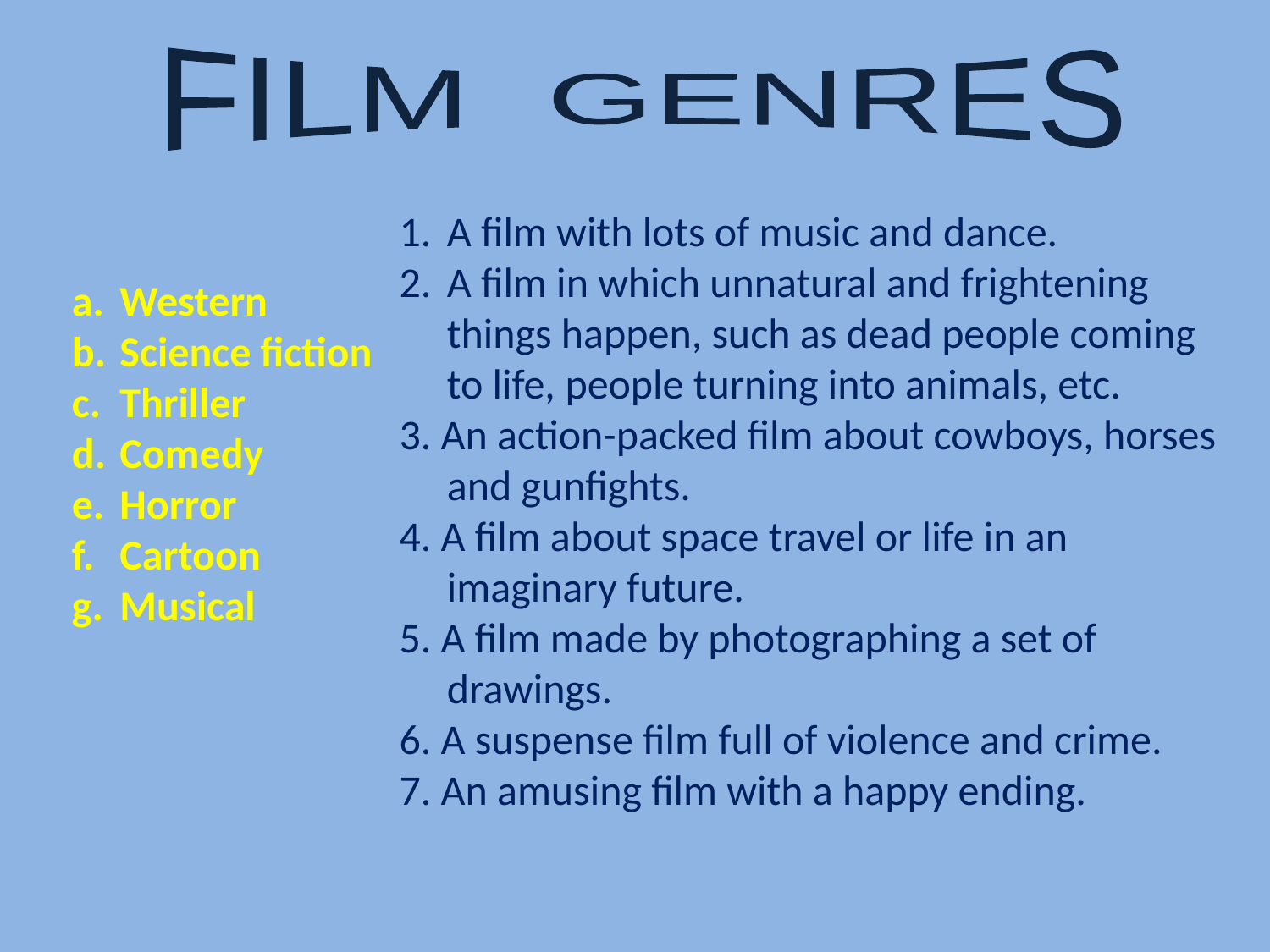

FILM  GENRES
A film with lots of music and dance.
A film in which unnatural and frightening things happen, such as dead people coming to life, people turning into animals, etc.
3. An action-packed film about cowboys, horses and gunfights.
4. A film about space travel or life in an imaginary future.
5. A film made by photographing a set of drawings.
6. A suspense film full of violence and crime.
7. An amusing film with a happy ending.
Western
Science fiction
Thriller
Comedy
Horror
Cartoon
Musical